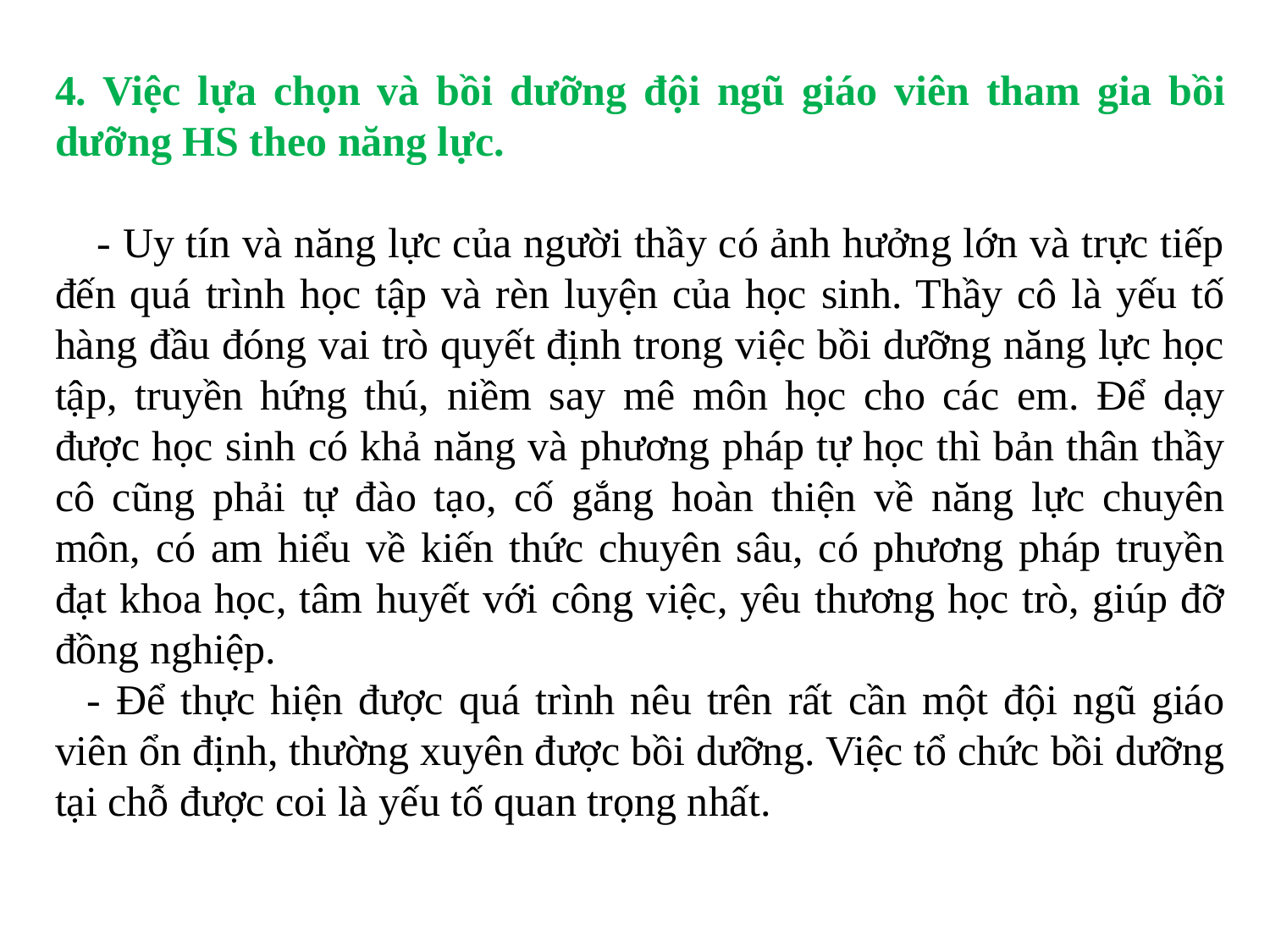

4. Việc lựa chọn và bồi dưỡng đội ngũ giáo viên tham gia bồi dưỡng HS theo năng lực.

    - Uy tín và năng lực của người thầy có ảnh hưởng lớn và trực tiếp đến quá trình học tập và rèn luyện của học sinh. Thầy cô là yếu tố hàng đầu đóng vai trò quyết định trong việc bồi dưỡng năng lực học tập, truyền hứng thú, niềm say mê môn học cho các em. Để dạy được học sinh có khả năng và phương pháp tự học thì bản thân thầy cô cũng phải tự đào tạo, cố gắng hoàn thiện về năng lực chuyên môn, có am hiểu về kiến thức chuyên sâu, có phương pháp truyền đạt khoa học, tâm huyết với công việc, yêu thương học trò, giúp đỡ đồng nghiệp.
   - Để thực hiện được quá trình nêu trên rất cần một đội ngũ giáo viên ổn định, thường xuyên được bồi dưỡng. Việc tổ chức bồi dưỡng tại chỗ được coi là yếu tố quan trọng nhất.